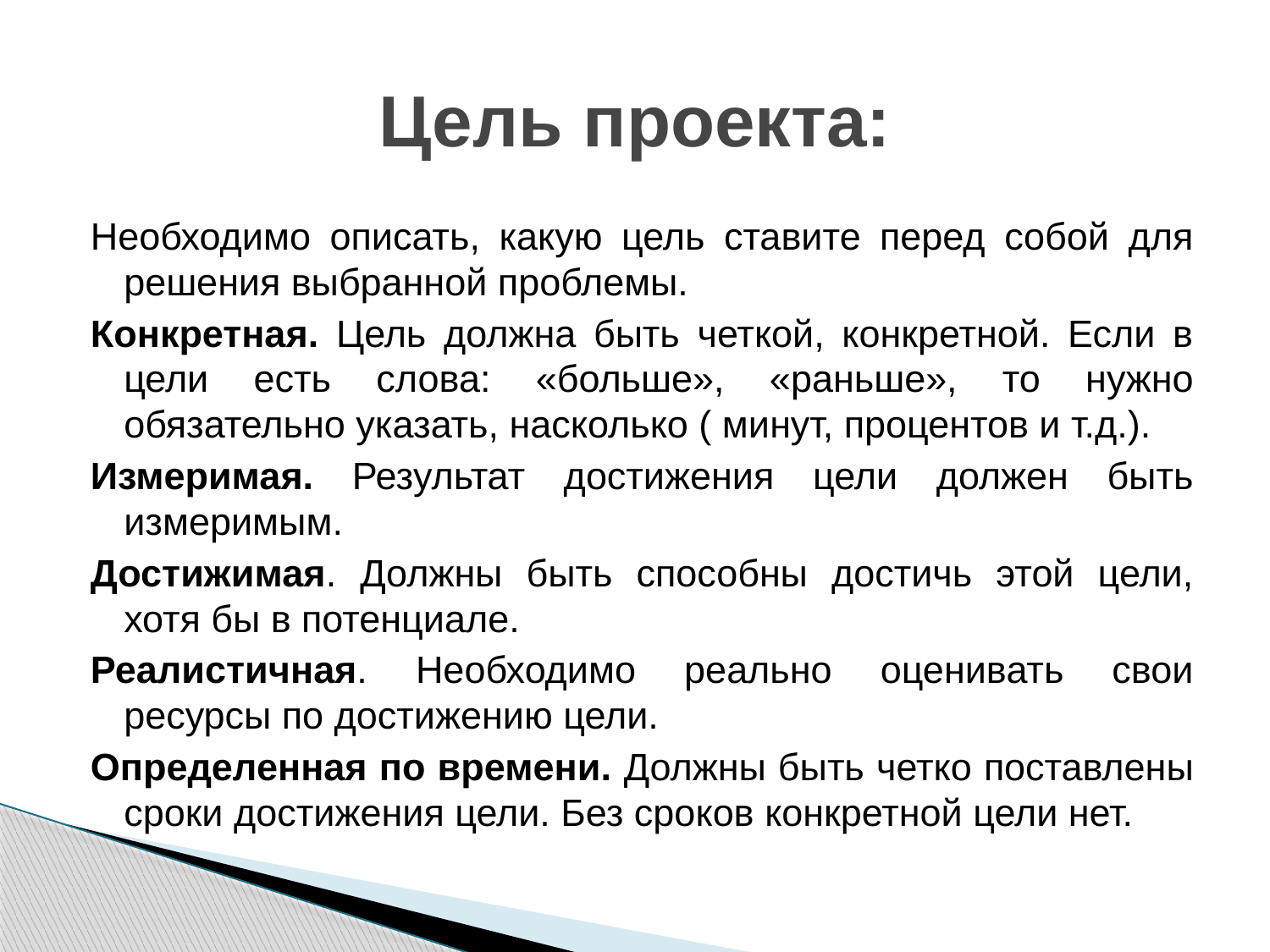

# Цель проекта:
Необходимо описать, какую цель ставите перед собой для решения выбранной проблемы.
Конкретная. Цель должна быть четкой, конкретной. Если в цели есть слова: «больше», «раньше», то нужно обязательно указать, насколько ( минут, процентов и т.д.).
Измеримая. Результат достижения цели должен быть измеримым.
Достижимая. Должны быть способны достичь этой цели, хотя бы в потенциале.
Реалистичная. Необходимо реально оценивать свои ресурсы по достижению цели.
Определенная по времени. Должны быть четко поставлены сроки достижения цели. Без сроков конкретной цели нет.